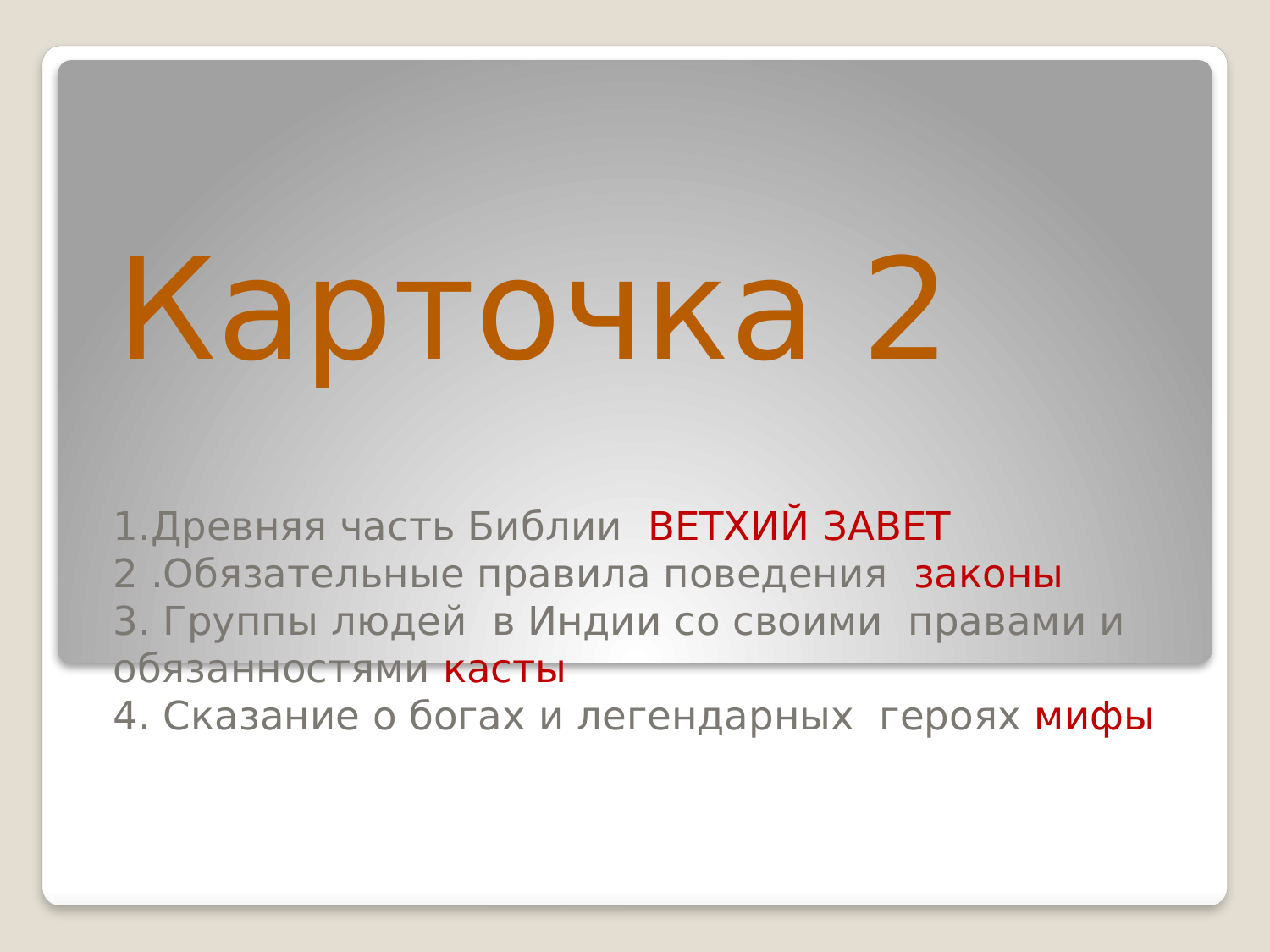

Карточка 2
# 1.Древняя часть Библии  ВЕТХИЙ ЗАВЕТ 2 .Обязательные правила поведения  законы 3. Группы людей  в Индии со своими  правами и обязанностями касты 4. Сказание о богах и легендарных  героях мифы